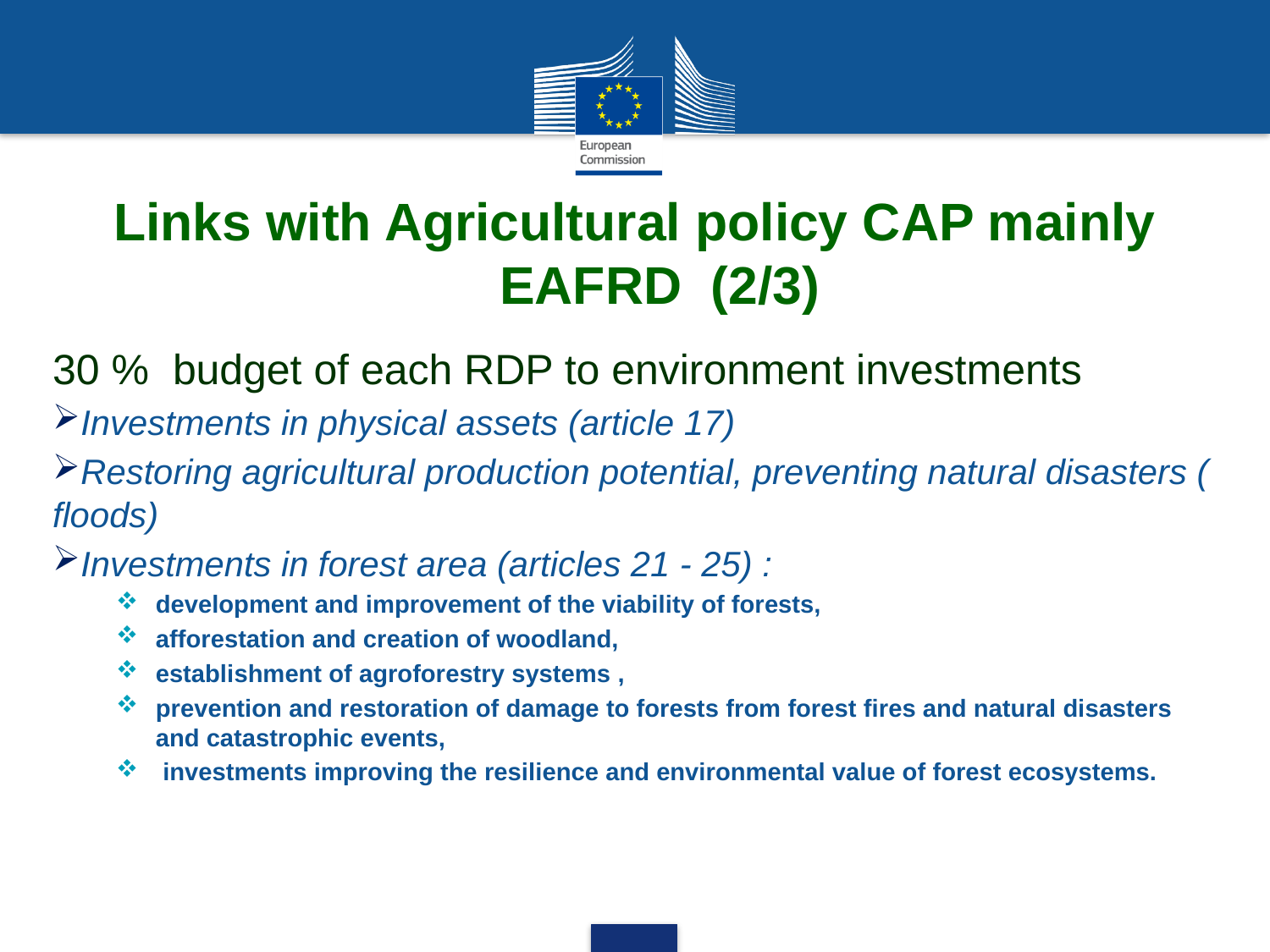

# Links with Agricultural policy CAP mainly EAFRD  (2/3)
30 %  budget of each RDP to environment investments
Investments in physical assets (article 17)
Restoring agricultural production potential, preventing natural disasters ( floods)
Investments in forest area (articles 21 - 25) :
development and improvement of the viability of forests,
afforestation and creation of woodland,
establishment of agroforestry systems ,
prevention and restoration of damage to forests from forest fires and natural disasters and catastrophic events,
 investments improving the resilience and environmental value of forest ecosystems.